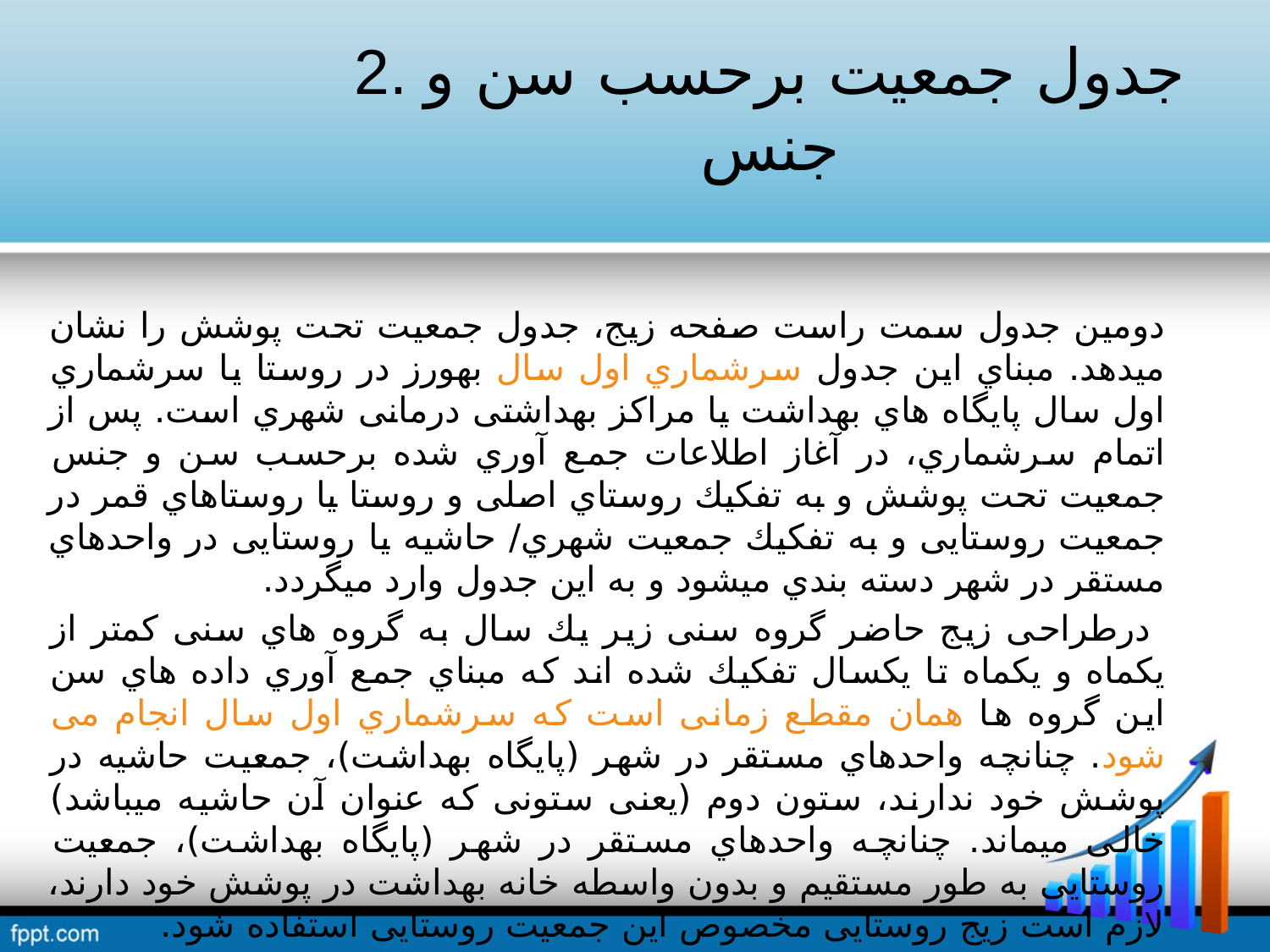

# 2. جدول جمعيت برحسب سن و جنس
دومين جدول سمت راست صفحه زیج، جدول جمعيت تحت پوشش را نشان میدهد. مبناي این جدول سرشماري اول سال بهورز در روستا یا سرشماري اول سال پایگاه هاي بهداشت یا مراكز بهداشتی درمانی شهري است. پس از اتمام سرشماري، در آغاز اطلاعات جمع آوري شده برحسب سن و جنس جمعيت تحت پوشش و به تفکيك روستاي اصلی و روستا یا روستاهاي قمر در جمعيت روستایی و به تفکيك جمعيت شهري/ حاشيه یا روستایی در واحدهاي مستقر در شهر دسته بندي میشود و به این جدول وارد میگردد.
 درطراحی زیج حاضر گروه سنی زیر یك سال به گروه هاي سنی كمتر از یکماه و یکماه تا یکسال تفکيك شده اند كه مبناي جمع آوري داده هاي سن این گروه ها همان مقطع زمانی است كه سرشماري اول سال انجام می شود. چنانچه واحدهاي مستقر در شهر (پایگاه بهداشت)، جمعيت حاشيه در پوشش خود ندارند، ستون دوم (یعنی ستونی كه عنوان آن حاشيه میباشد) خالی میماند. چنانچه واحدهاي مستقر در شهر (پایگاه بهداشت)، جمعيت روستایی به طور مستقيم و بدون واسطه خانه بهداشت در پوشش خود دارند، لازم است زیج روستایی مخصوص این جمعيت روستایی استفاده شود.